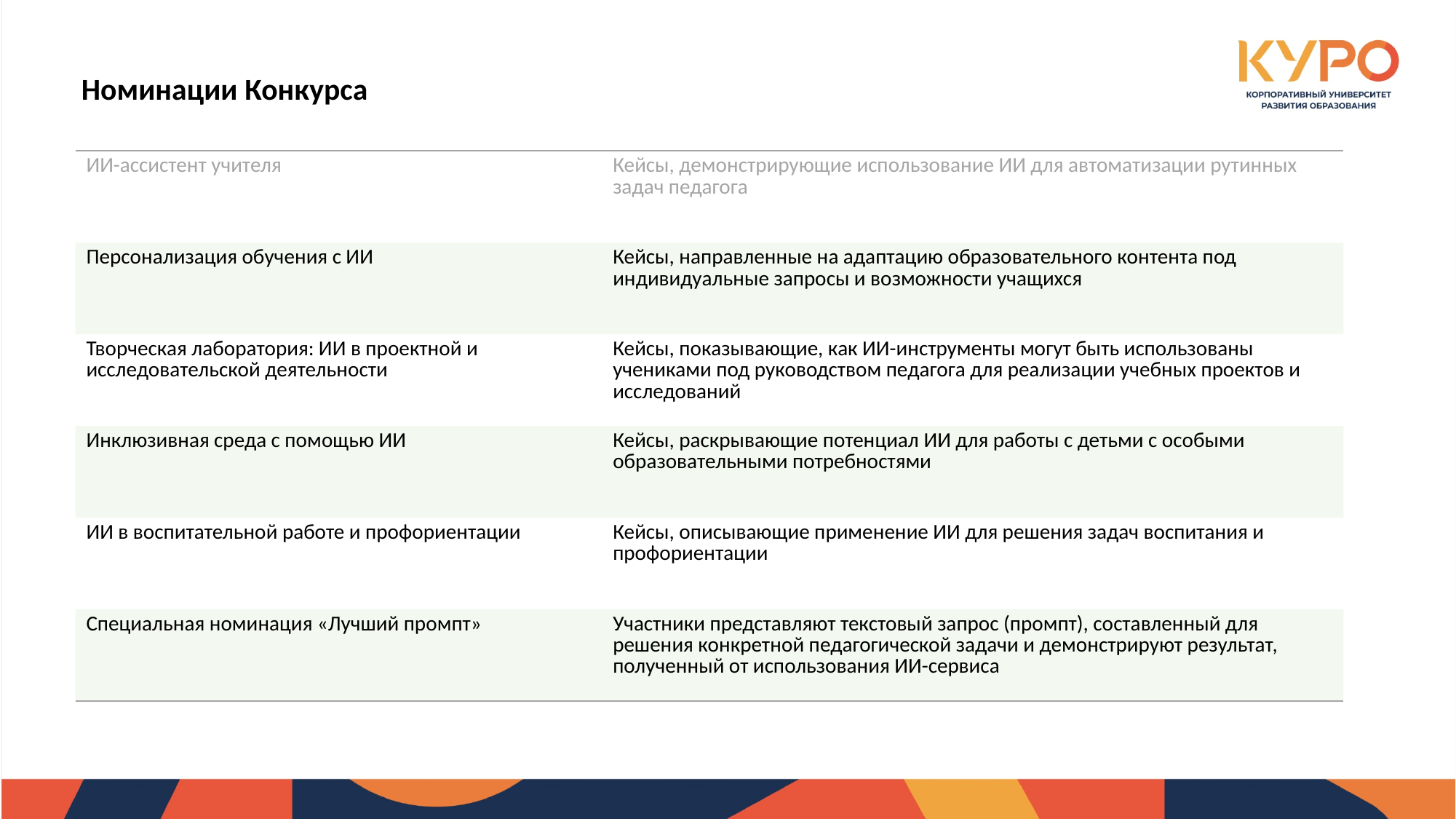

Номинации Конкурса
| ИИ-ассистент учителя | Кейсы, демонстрирующие использование ИИ для автоматизации рутинных задач педагога |
| --- | --- |
| Персонализация обучения с ИИ | Кейсы, направленные на адаптацию образовательного контента под индивидуальные запросы и возможности учащихся |
| Творческая лаборатория: ИИ в проектной и исследовательской деятельности | Кейсы, показывающие, как ИИ-инструменты могут быть использованы учениками под руководством педагога для реализации учебных проектов и исследований |
| Инклюзивная среда с помощью ИИ | Кейсы, раскрывающие потенциал ИИ для работы с детьми с особыми образовательными потребностями |
| ИИ в воспитательной работе и профориентации | Кейсы, описывающие применение ИИ для решения задач воспитания и профориентации |
| Специальная номинация «Лучший промпт» | Участники представляют текстовый запрос (промпт), составленный для решения конкретной педагогической задачи и демонстрируют результат, полученный от использования ИИ-сервиса |